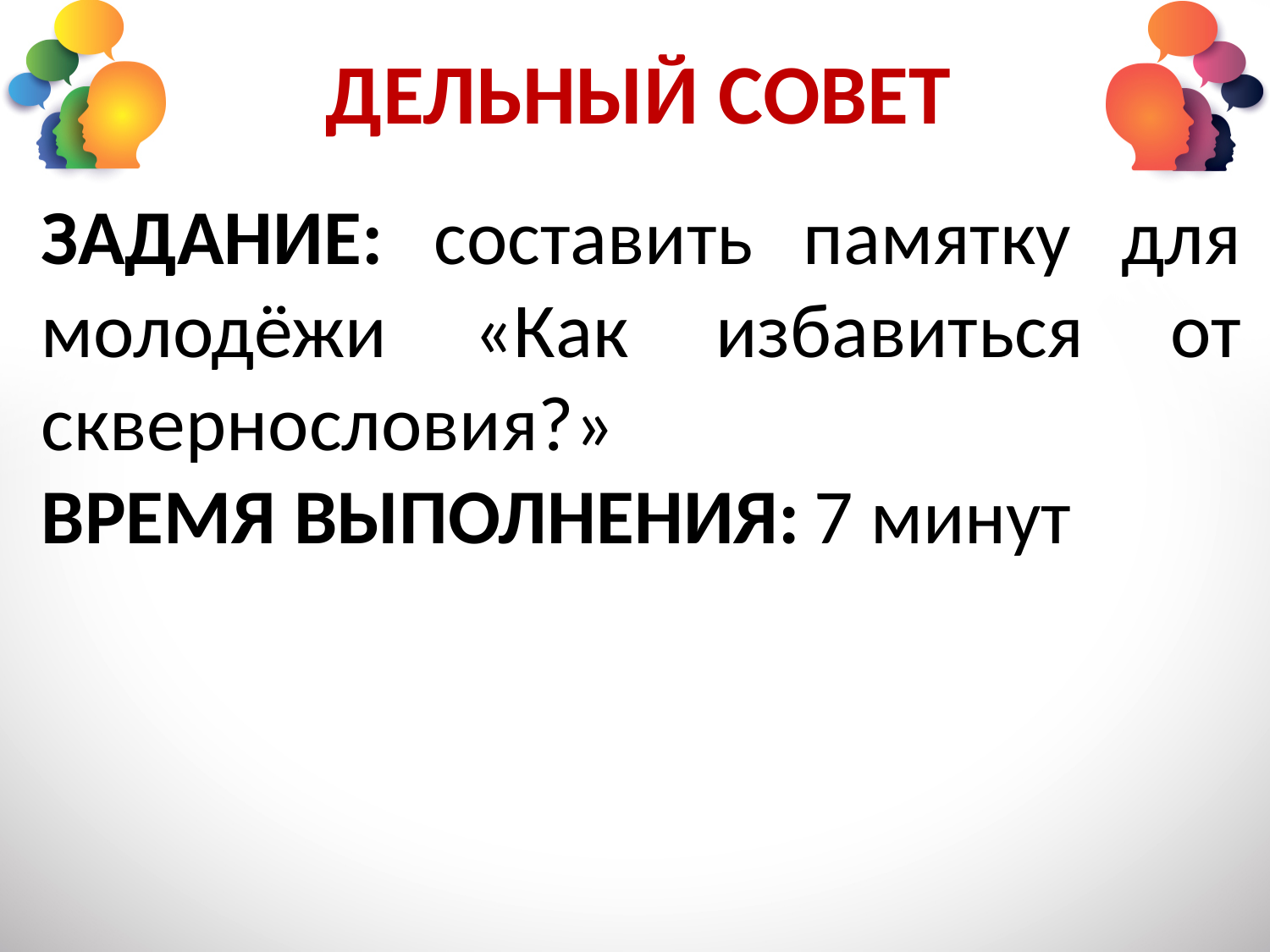

# ДЕЛЬНЫЙ СОВЕТ
ЗАДАНИЕ: составить памятку для молодёжи «Как избавиться от сквернословия?»
ВРЕМЯ ВЫПОЛНЕНИЯ: 7 минут